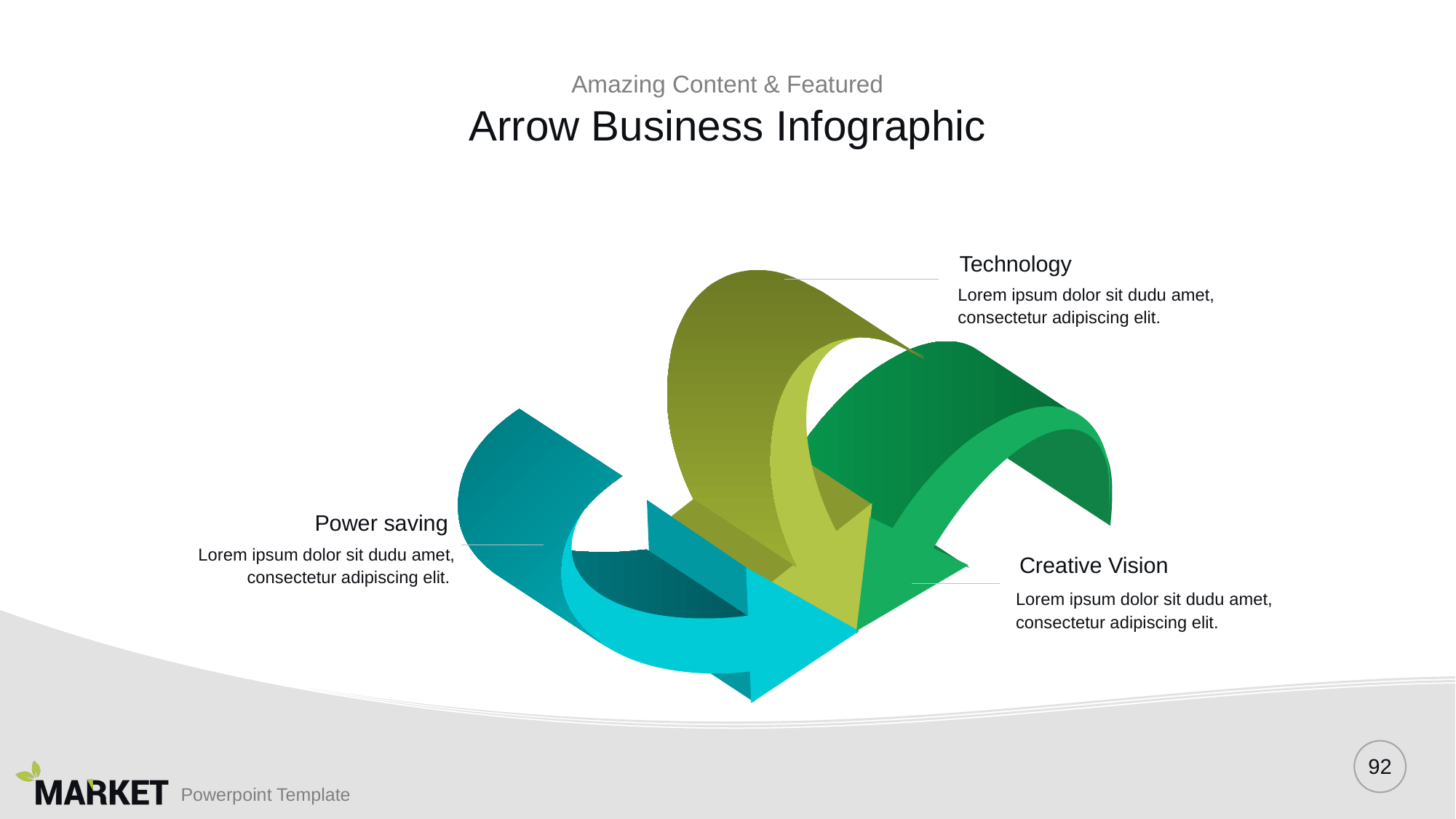

Amazing Content & Featured
# Arrow Business Infographic
Technology

Lorem ipsum dolor sit dudu amet, consectetur adipiscing elit.

Power saving
Lorem ipsum dolor sit dudu amet, consectetur adipiscing elit.
Creative Vision
Lorem ipsum dolor sit dudu amet, consectetur adipiscing elit.